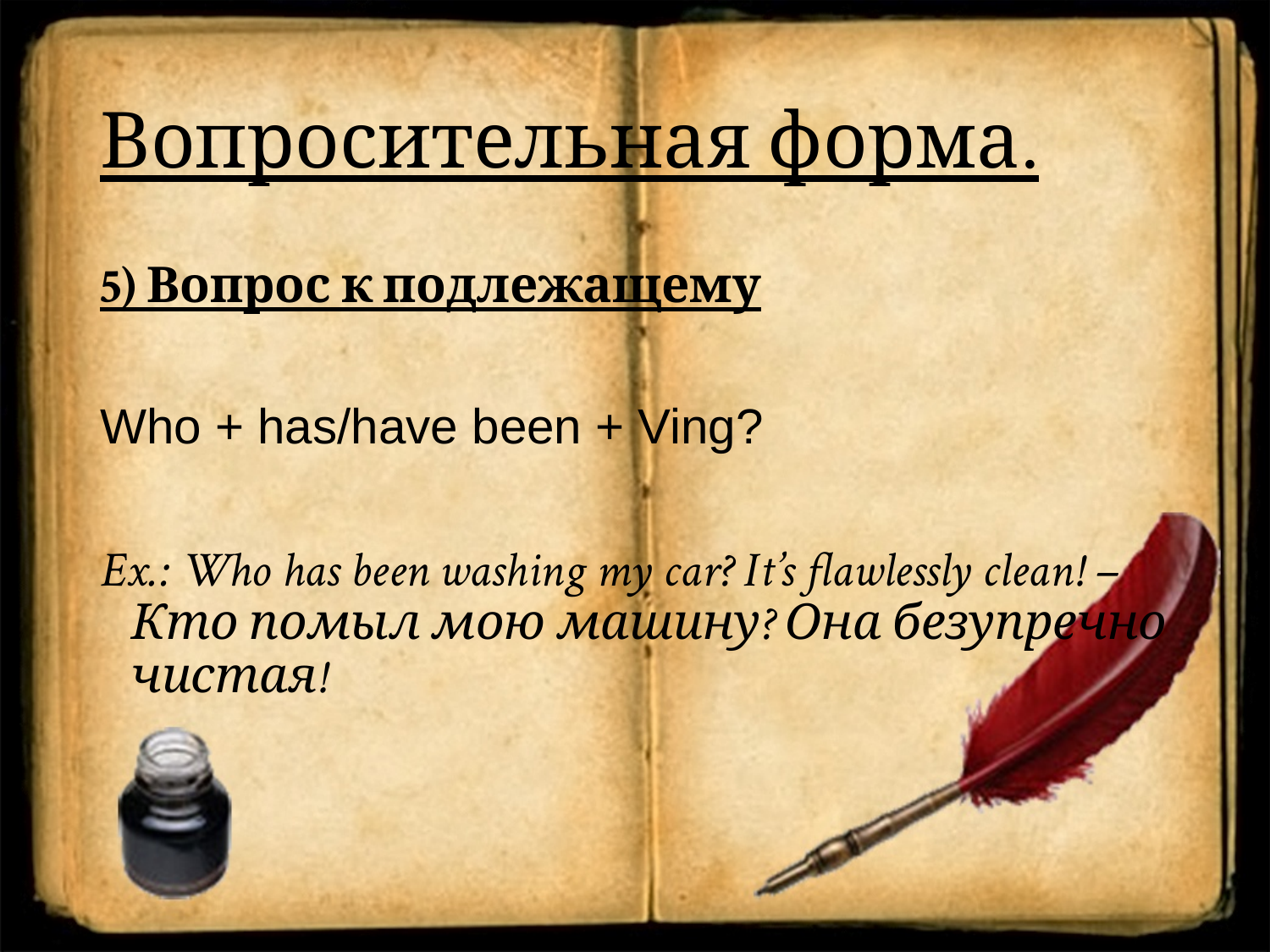

# Вопросительная форма.
5) Вопрос к подлежащему

Who + has/have been + Ving?

Ex.: Who has been washing my car? It’s flawlessly clean! – Кто помыл мою машину? Она безупречно чистая!